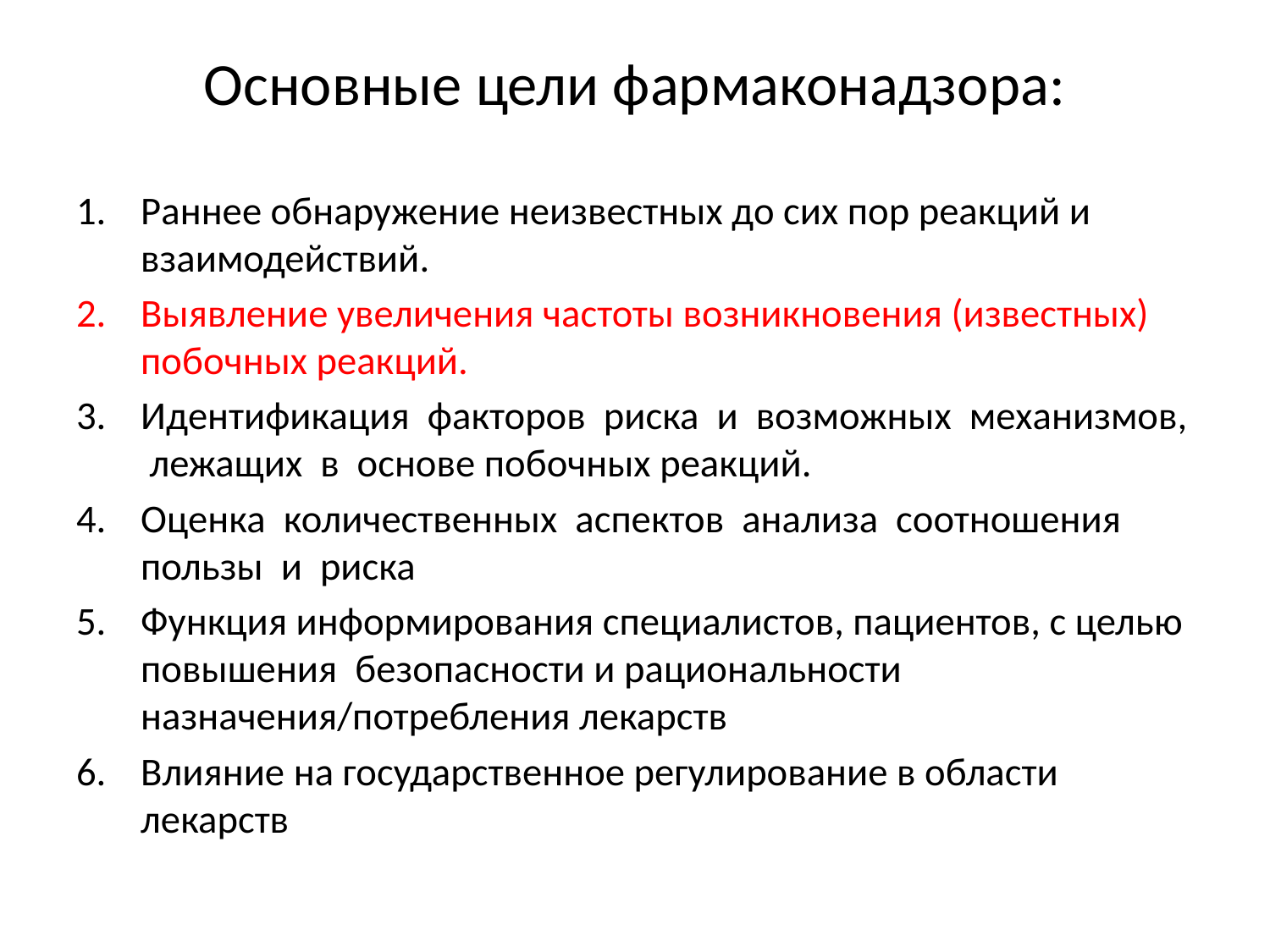

# Основные цели фармаконадзора:
Раннее обнаружение неизвестных до сих пор реакций и взаимодействий.
Выявление увеличения частоты возникновения (известных) побочных реакций.
Идентификация  факторов  риска  и  возможных  механизмов,  лежащих  в  основе побочных реакций.
Оценка  количественных  аспектов  анализа  соотношения  пользы  и  риска
Функция информирования специалистов, пациентов, с целью повышения  безопасности и рациональности назначения/потребления лекарств
Влияние на государственное регулирование в области лекарств